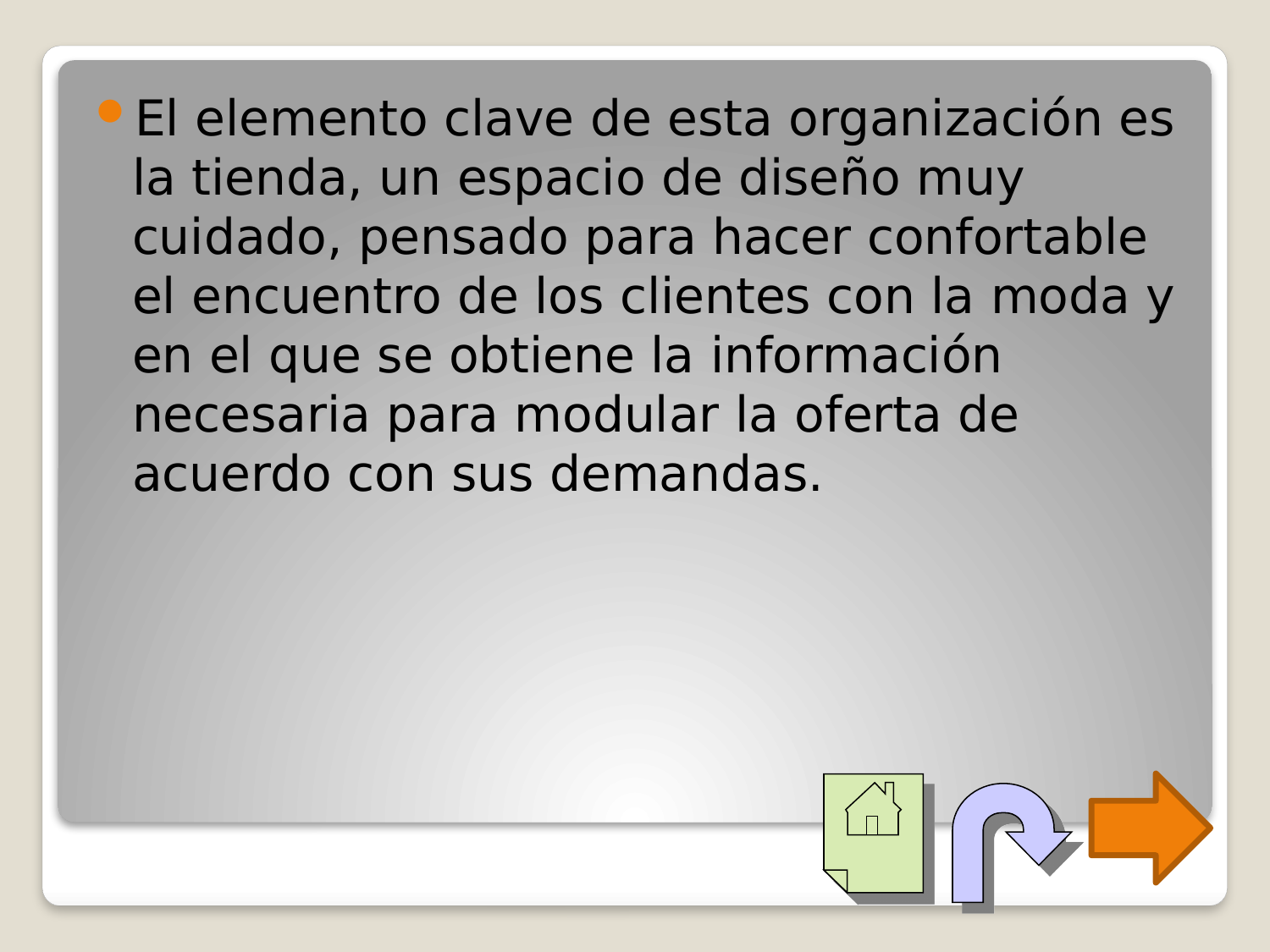

El elemento clave de esta organización es la tienda, un espacio de diseño muy cuidado, pensado para hacer confortable el encuentro de los clientes con la moda y en el que se obtiene la información necesaria para modular la oferta de acuerdo con sus demandas.